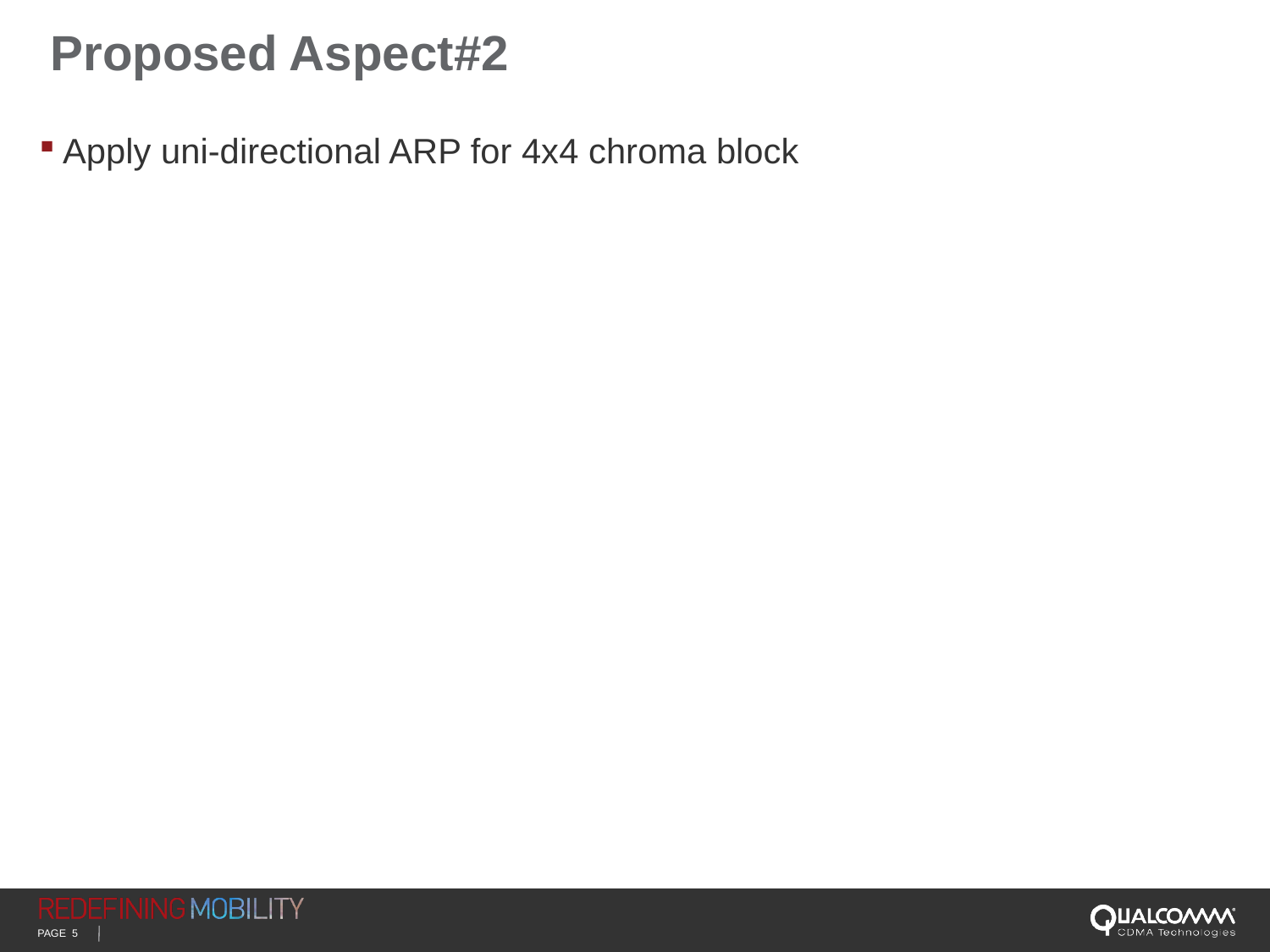

# Proposed Aspect#2
Apply uni-directional ARP for 4x4 chroma block